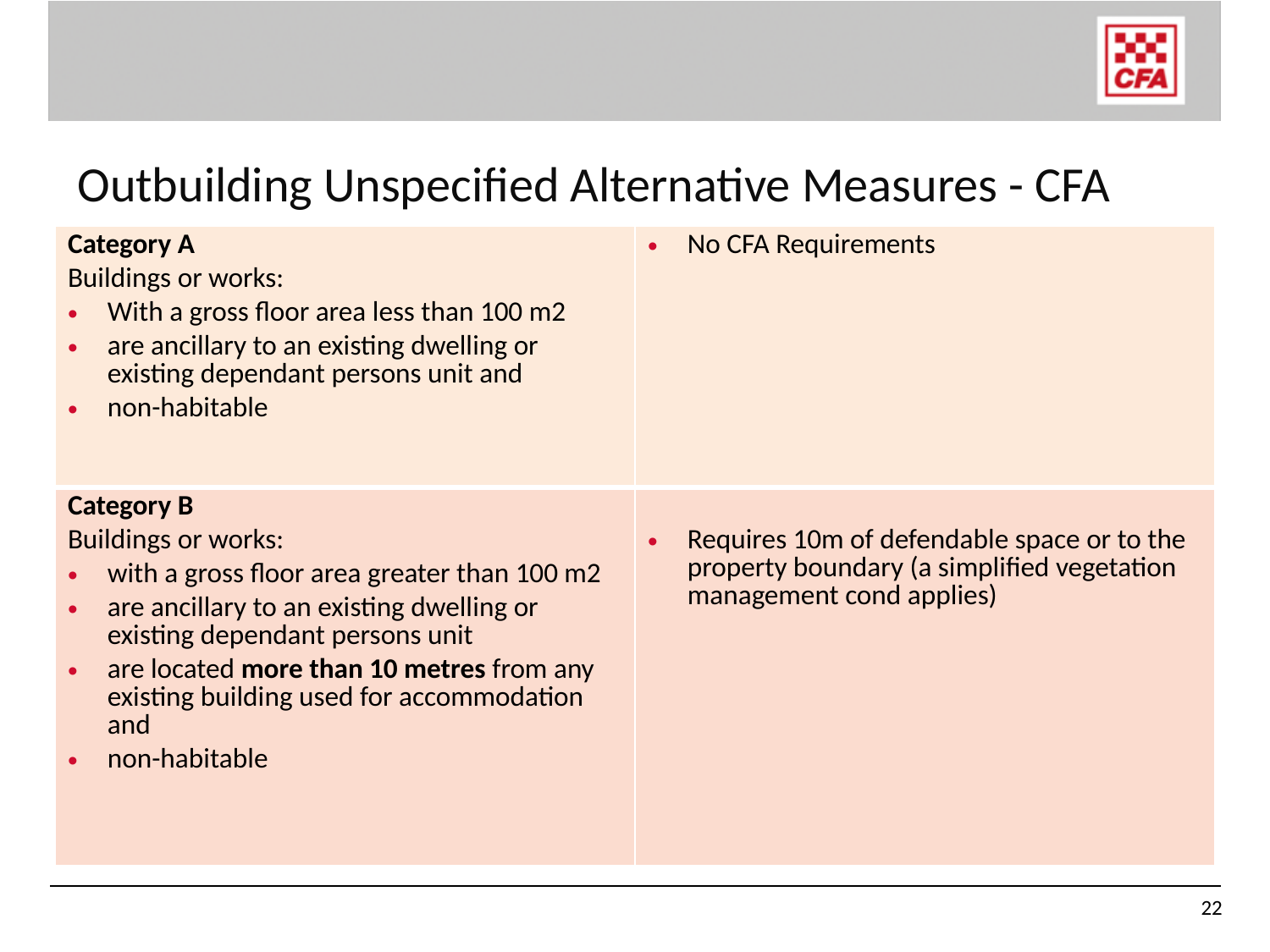

#
Outbuilding Unspecified Alternative Measures - CFA
| Category A Buildings or works: With a gross floor area less than 100 m2 are ancillary to an existing dwelling or existing dependant persons unit and non-habitable | No CFA Requirements |
| --- | --- |
| Category B Buildings or works: with a gross floor area greater than 100 m2 are ancillary to an existing dwelling or existing dependant persons unit are located more than 10 metres from any existing building used for accommodation and non-habitable | Requires 10m of defendable space or to the property boundary (a simplified vegetation management cond applies) |